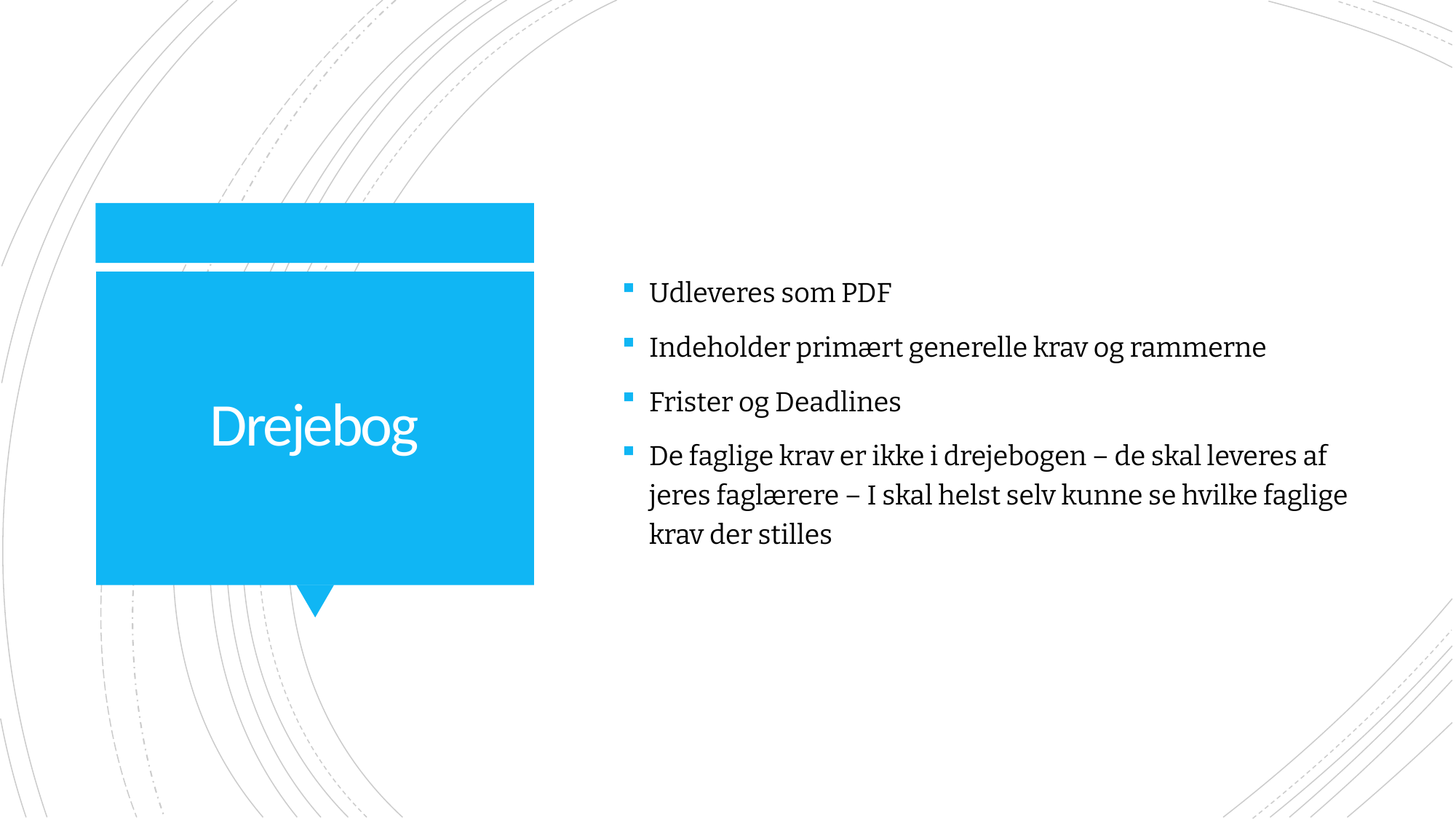

Udleveres som PDF
Indeholder primært generelle krav og rammerne
Frister og Deadlines
De faglige krav er ikke i drejebogen – de skal leveres af jeres faglærere – I skal helst selv kunne se hvilke faglige krav der stilles
# Drejebog